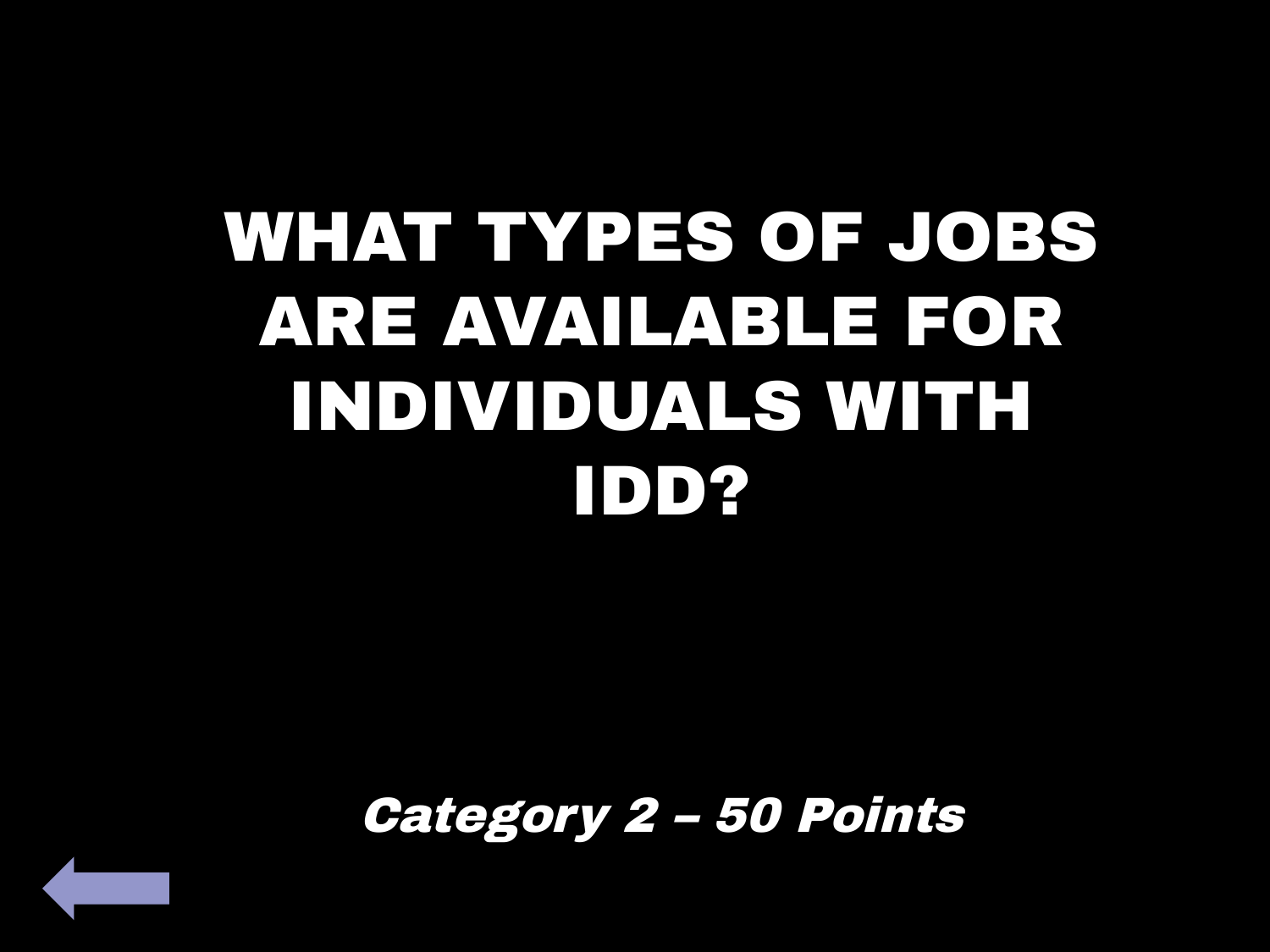

WHAT TYPES OF JOBS ARE AVAILABLE FOR INDIVIDUALS WITH IDD?

Category 2 – 50 Points